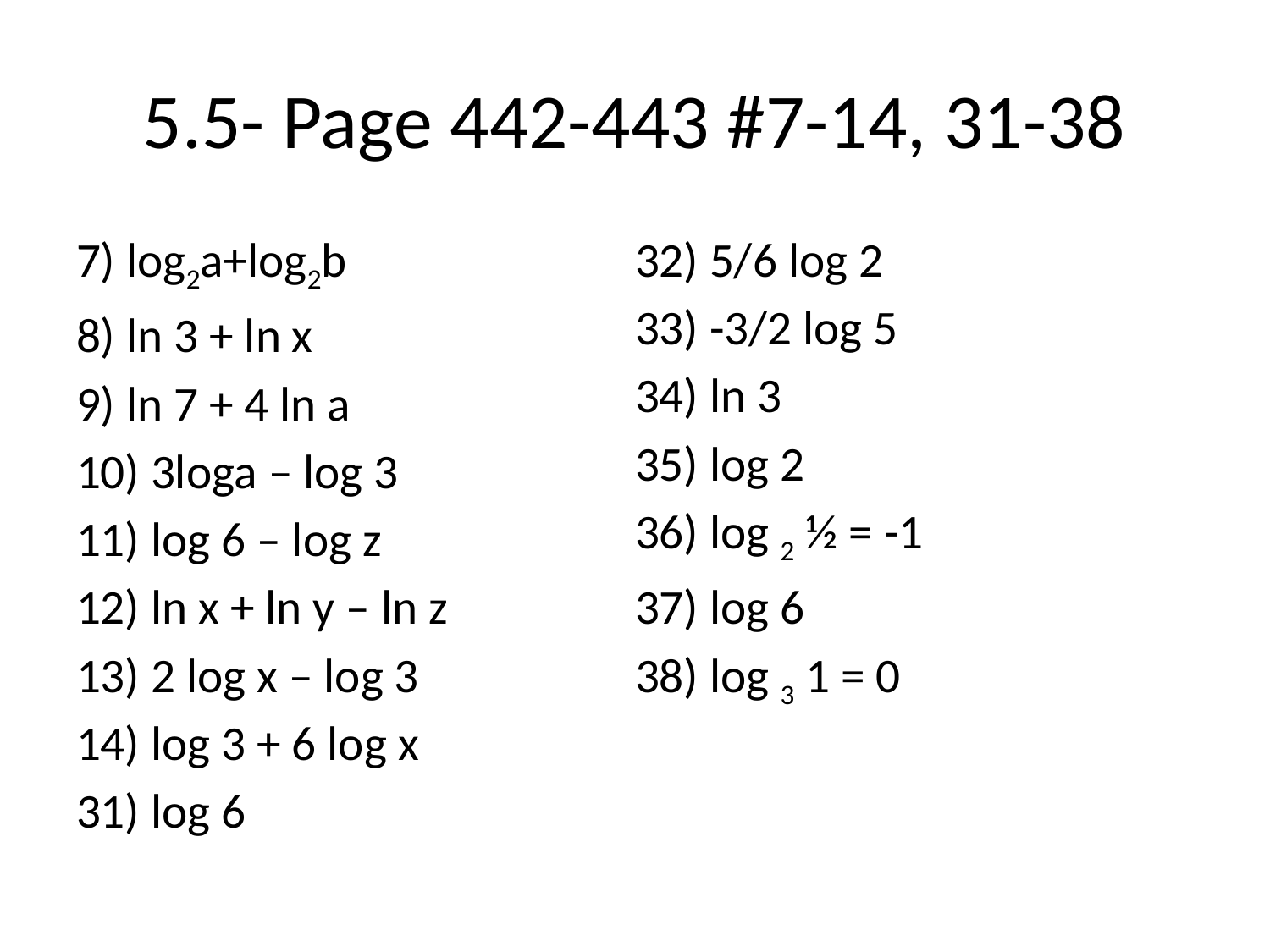

# 5.5- Page 442-443 #7-14, 31-38
7) log2a+log2b
8) ln 3 + ln x
9) ln 7 + 4 ln a
10) 3loga – log 3
11) log 6 – log z
12) ln x + ln y – ln z
13) 2 log x – log 3
14) log 3 + 6 log x
31) log 6
32) 5/6 log 2
33) -3/2 log 5
34) ln 3
35) log 2
36) log 2 ½ = -1
37) log 6
38) log 3 1 = 0